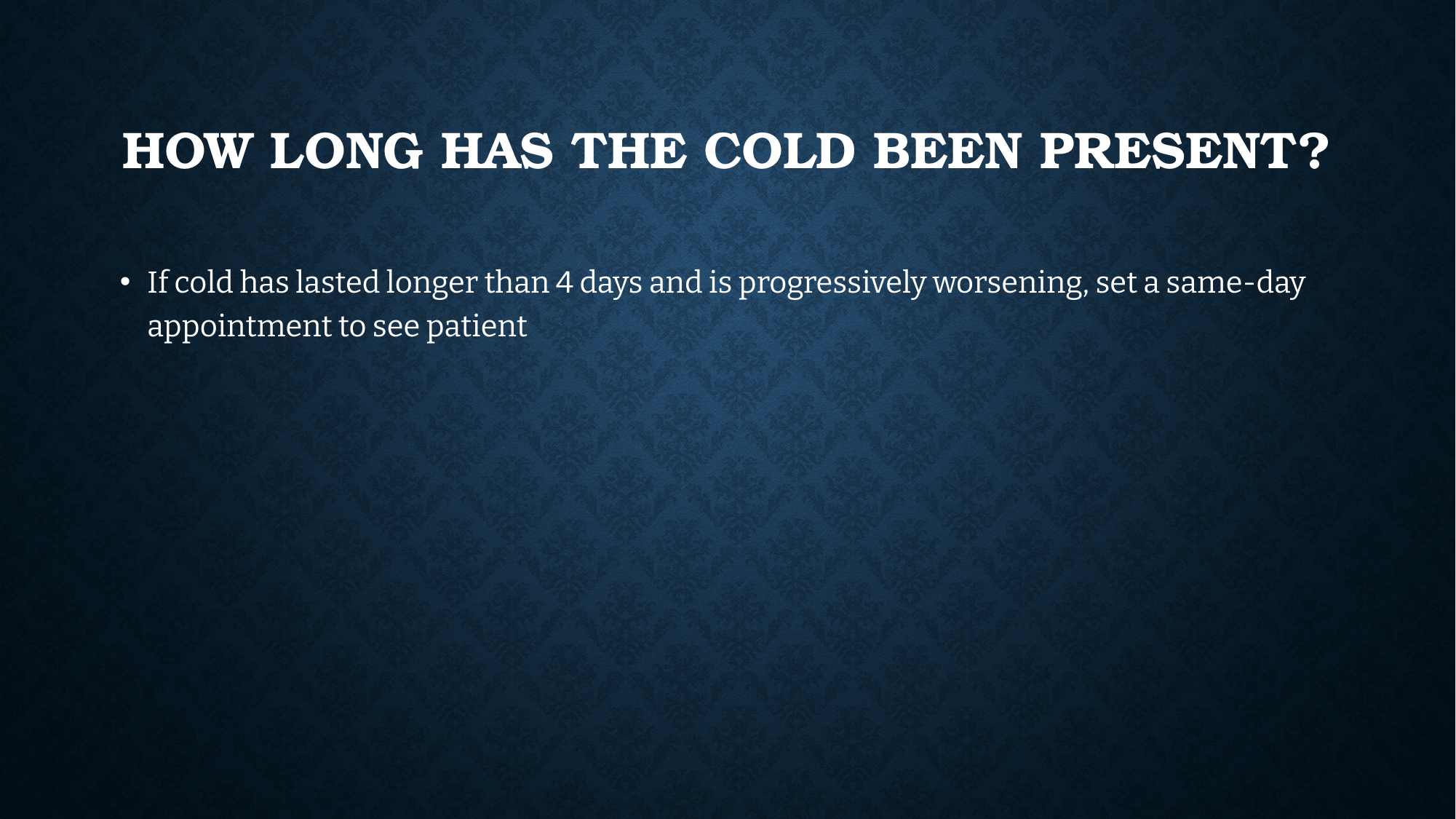

# How long has the cold been present?
If cold has lasted longer than 4 days and is progressively worsening, set a same-day appointment to see patient